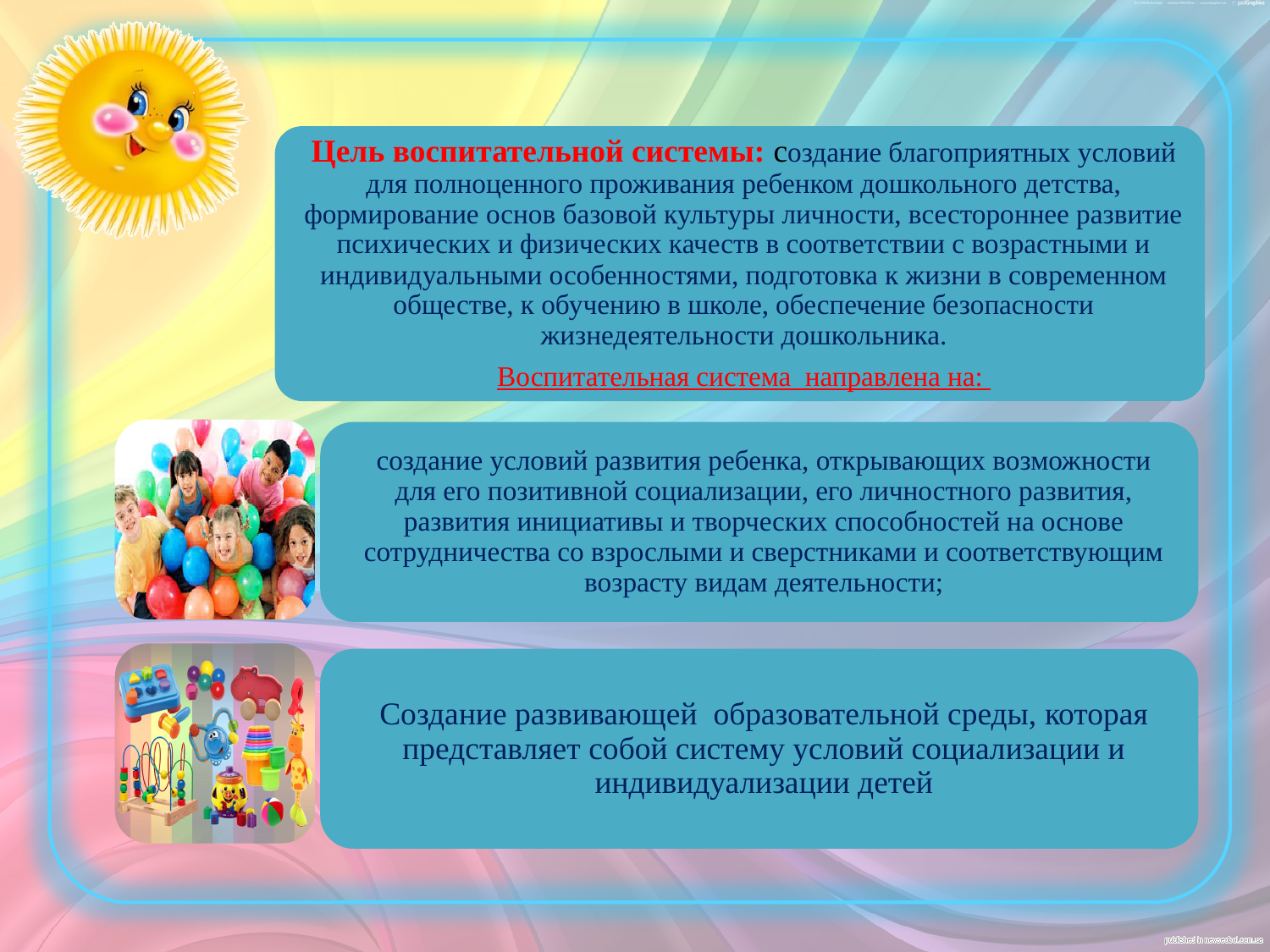

Цель воспитательной системы: создание благоприятных условий для полноценного проживания ребенком дошкольного детства, формирование основ базовой культуры личности, всестороннее развитие психических и физических качеств в соответствии с возрастными и индивидуальными особенностями, подготовка к жизни в современном обществе, к обучению в школе, обеспечение безопасности жизнедеятельности дошкольника.
Воспитательная система  направлена на:
Создание развивающей  образовательной среды, которая представляет собой систему условий социализации и индивидуализации детей
создание условий развития ребенка, открывающих возможности для его позитивной социализации, его личностного развития, развития инициативы и творческих способностей на основе сотрудничества со взрослыми и сверстниками и соответствующим возрасту видам деятельности;